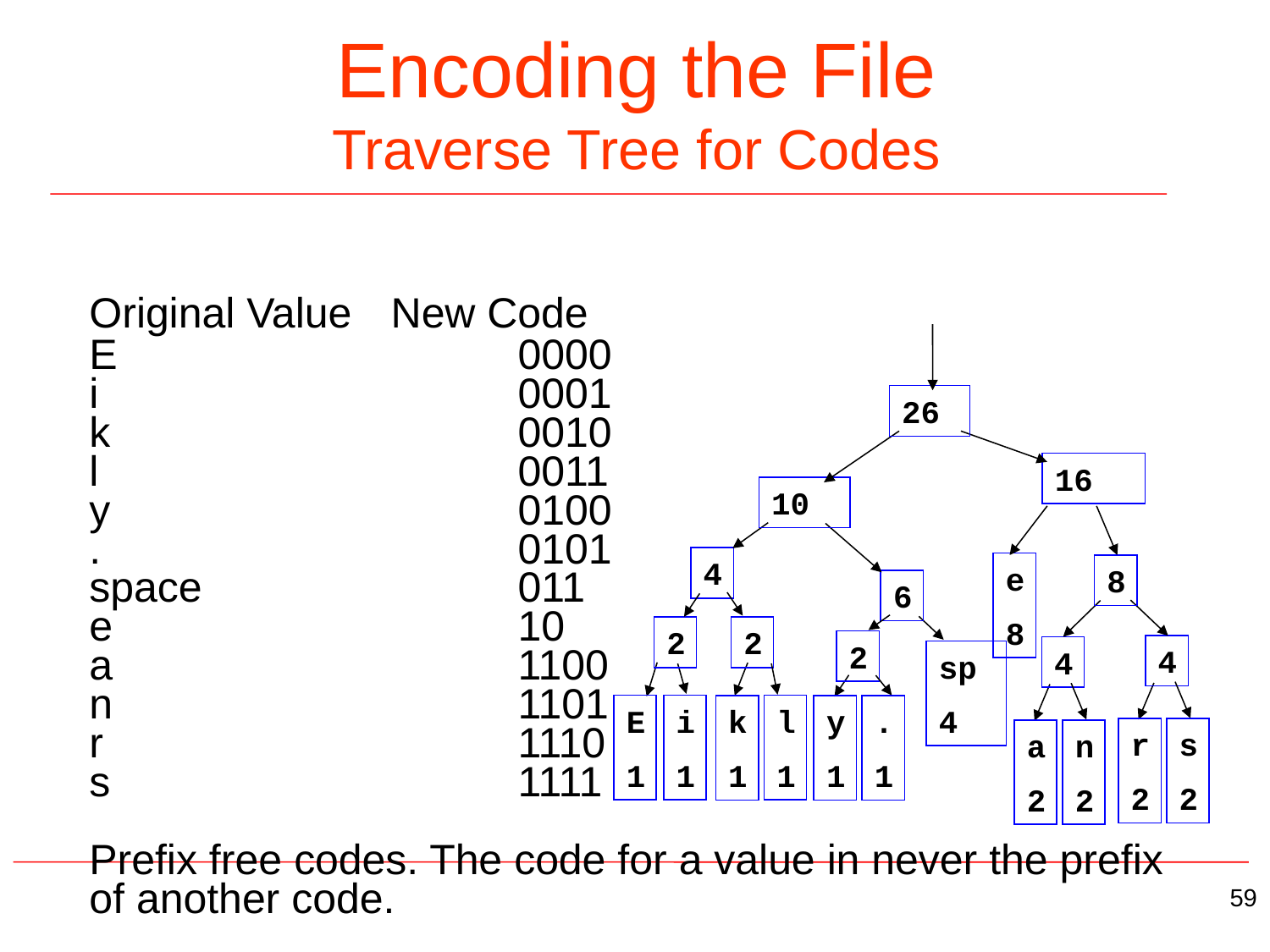

# Encoding the File Traverse Tree for Codes
Original Value	New Code
E				0000
i				0001
k				0010
l				0011
y				0100
.				0101
space			011
e				10
a				1100
n				1101
r				1110
s				1111

Prefix free codes. The code for a value in never the prefix
of another code.

26

16
10

4
e
8
8
6

2
2
2
4
4
sp
4

E
1
i
1
l
1
k
1
y
1
.
1
r
2
s
2
a
2
n
2
59